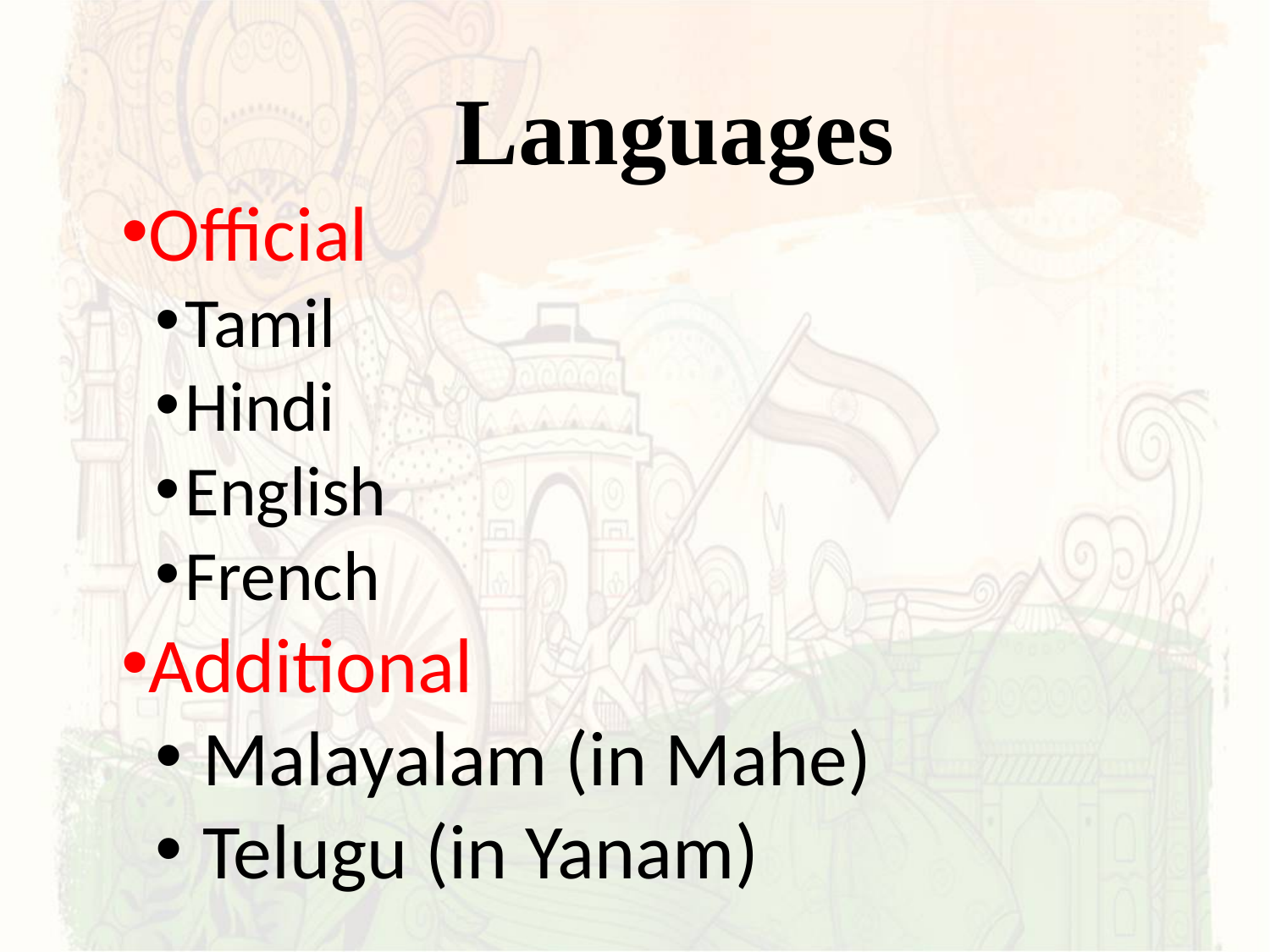

Languages
Official
Tamil
Hindi
English
French
Additional
 Malayalam (in Mahe)
 Telugu (in Yanam)